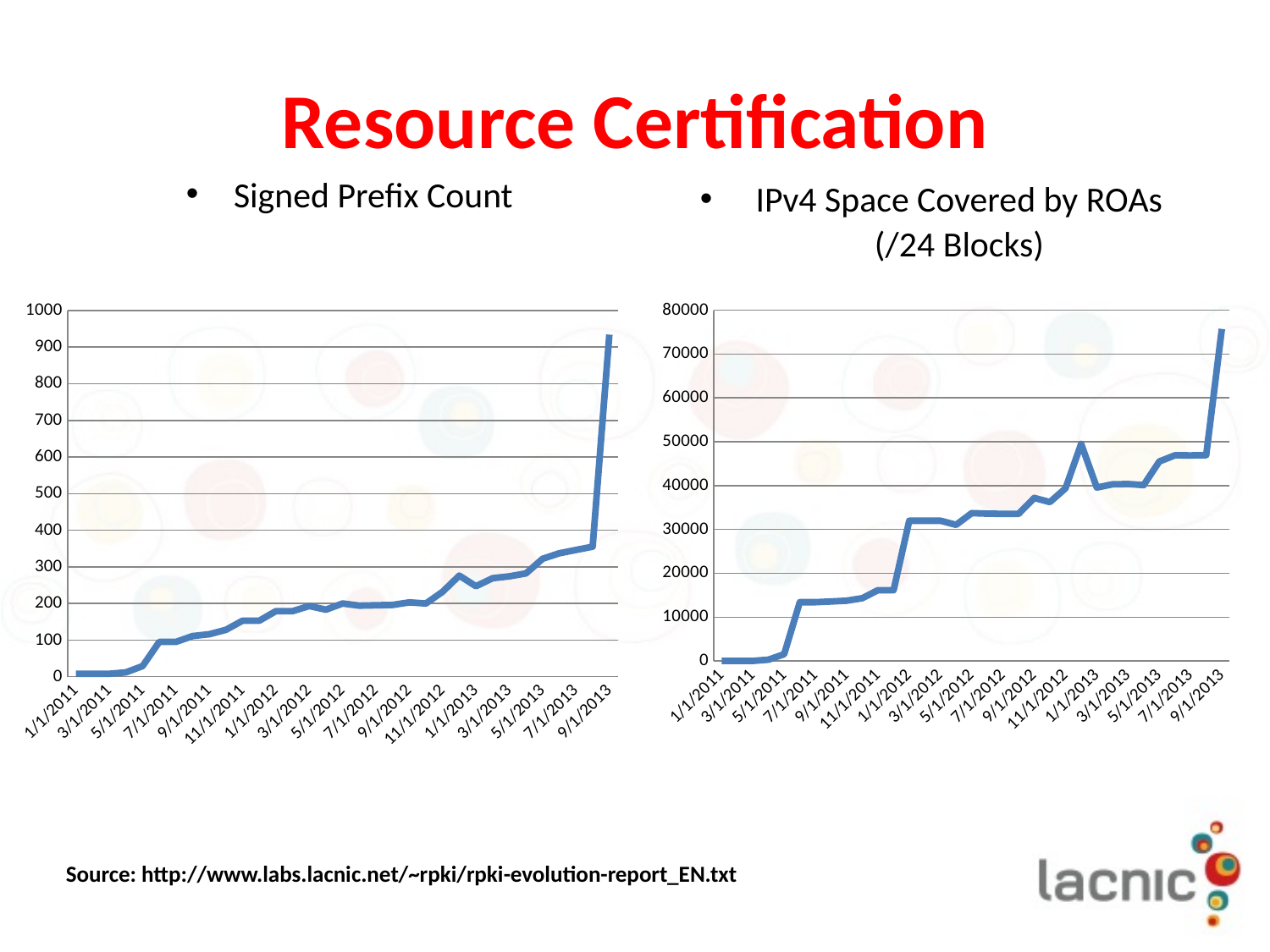

# Resource Certification
Signed Prefix Count
 IPv4 Space Covered by ROAs
       (/24 Blocks)

### Chart

| Category |  |
|---|---|
| 40560.0 | 8.0 |
| 40591.0 | 8.0 |
| 40619.0 | 8.0 |
| 40650.0 | 12.0 |
| 40680.0 | 29.0 |
| 40711.0 | 95.0 |
| 40741.0 | 95.0 |
| 40772.0 | 111.0 |
| 40803.0 | 116.0 |
| 40833.0 | 128.0 |
| 40864.0 | 153.0 |
| 40894.0 | 153.0 |
| 40925.0 | 179.0 |
| 40956.0 | 179.0 |
| 40985.0 | 193.0 |
| 41016.0 | 183.0 |
| 41046.0 | 200.0 |
| 41077.0 | 194.0 |
| 41107.0 | 195.0 |
| 41138.0 | 196.0 |
| 41169.0 | 203.0 |
| 41199.0 | 200.0 |
| 41230.0 | 232.0 |
| 41260.0 | 276.0 |
| 41291.0 | 247.0 |
| 41322.0 | 269.0 |
| 41350.0 | 274.0 |
| 41381.0 | 282.0 |
| 41411.0 | 322.0 |
| 41442.0 | 337.0 |
| 41472.0 | 346.0 |
| 41503.0 | 355.0 |
| 41534.0 | 934.0 |

### Chart

| Category |  |
|---|---|
| 40560.0 | 17.0 |
| 40591.0 | 17.0 |
| 40619.0 | 17.0 |
| 40650.0 | 304.0 |
| 40680.0 | 1540.0 |
| 40711.0 | 13408.0 |
| 40741.0 | 13408.0 |
| 40772.0 | 13569.0 |
| 40803.0 | 13745.0 |
| 40833.0 | 14322.0 |
| 40864.0 | 16142.0 |
| 40894.0 | 16142.0 |
| 40925.0 | 31982.0 |
| 40956.0 | 31982.0 |
| 40985.0 | 31984.0 |
| 41016.0 | 31049.0 |
| 41046.0 | 33723.0 |
| 41077.0 | 33611.0 |
| 41107.0 | 33555.0 |
| 41138.0 | 33563.0 |
| 41164.0 | 37191.0 |
| 41199.0 | 36245.0 |
| 41230.0 | 39378.0 |
| 41260.0 | 49503.0 |
| 41291.0 | 39557.0 |
| 41322.0 | 40285.0 |
| 41350.0 | 40349.0 |
| 41381.0 | 40130.0 |
| 41411.0 | 45490.0 |
| 41442.0 | 46902.0 |
| 41472.0 | 46882.0 |
| 41503.0 | 46939.0 |
| 41534.0 | 75722.0 |
Source: http://www.labs.lacnic.net/~rpki/rpki-evolution-report_EN.txt